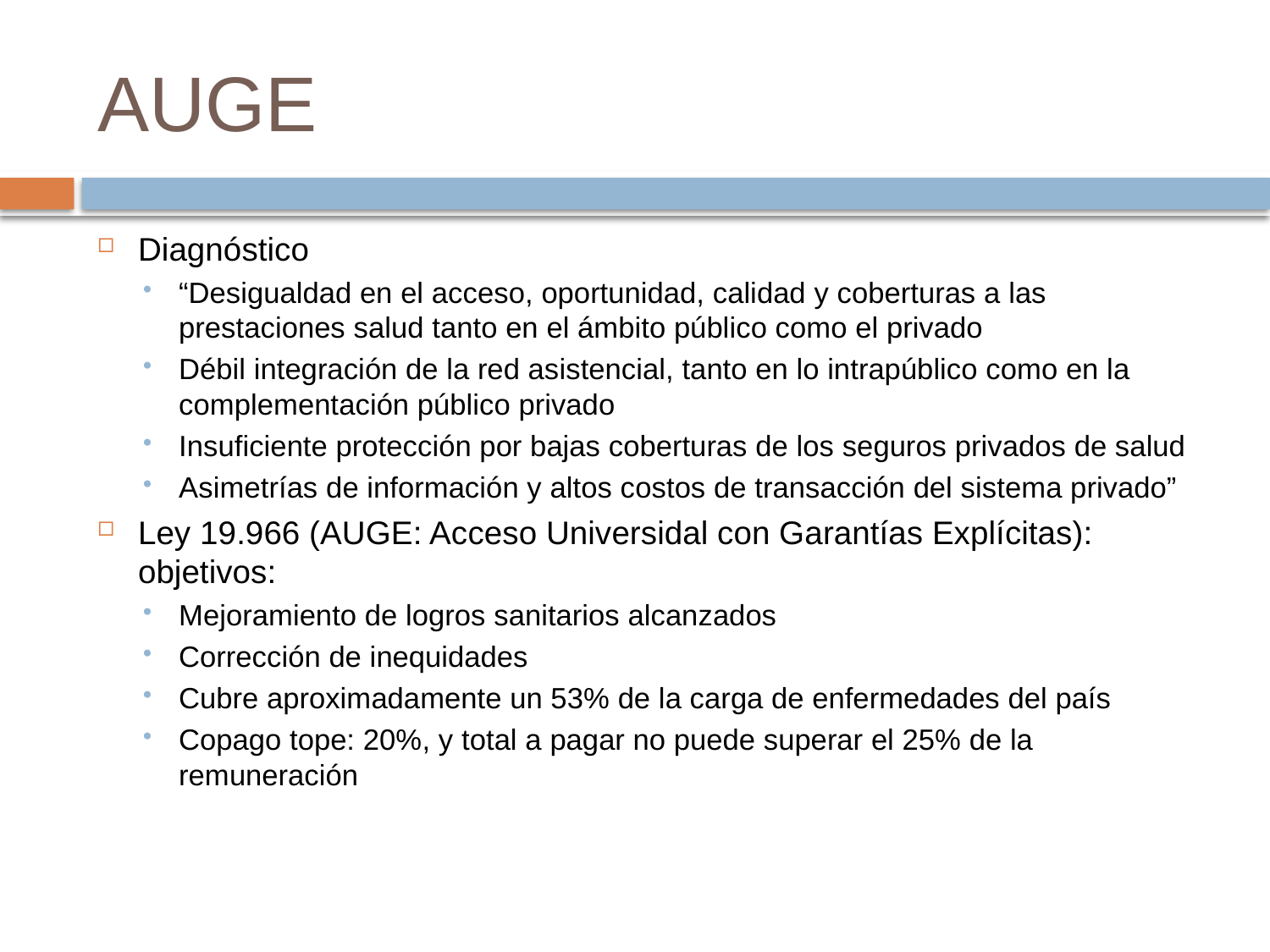

# AUGE
Diagnóstico
“Desigualdad en el acceso, oportunidad, calidad y coberturas a las prestaciones salud tanto en el ámbito público como el privado
Débil integración de la red asistencial, tanto en lo intrapúblico como en la complementación público privado
Insuficiente protección por bajas coberturas de los seguros privados de salud
Asimetrías de información y altos costos de transacción del sistema privado”
Ley 19.966 (AUGE: Acceso Universidal con Garantías Explícitas): objetivos:
Mejoramiento de logros sanitarios alcanzados
Corrección de inequidades
Cubre aproximadamente un 53% de la carga de enfermedades del país
Copago tope: 20%, y total a pagar no puede superar el 25% de la remuneración